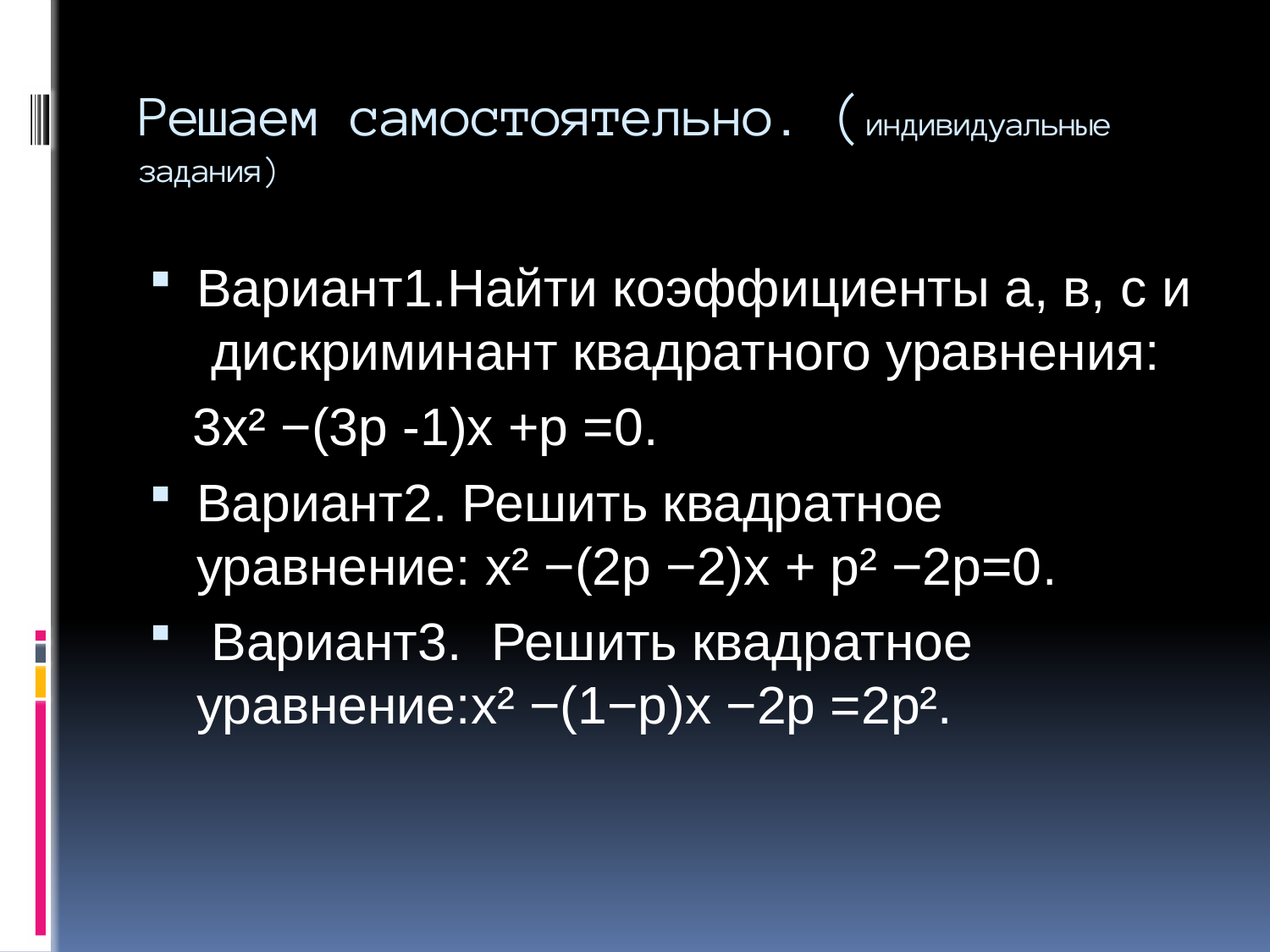

# Решаем самостоятельно. (индивидуальные задания)
Вариант1.Найти коэффициенты а, в, с и  дискриминант квадратного уравнения:
   3x² −(3p -1)x +p =0.
Вариант2. Решить квадратное уравнение: x² −(2p −2)x + p² −2p=0.
 Вариант3.  Решить квадратное уравнение:x² −(1−p)x −2p =2p².